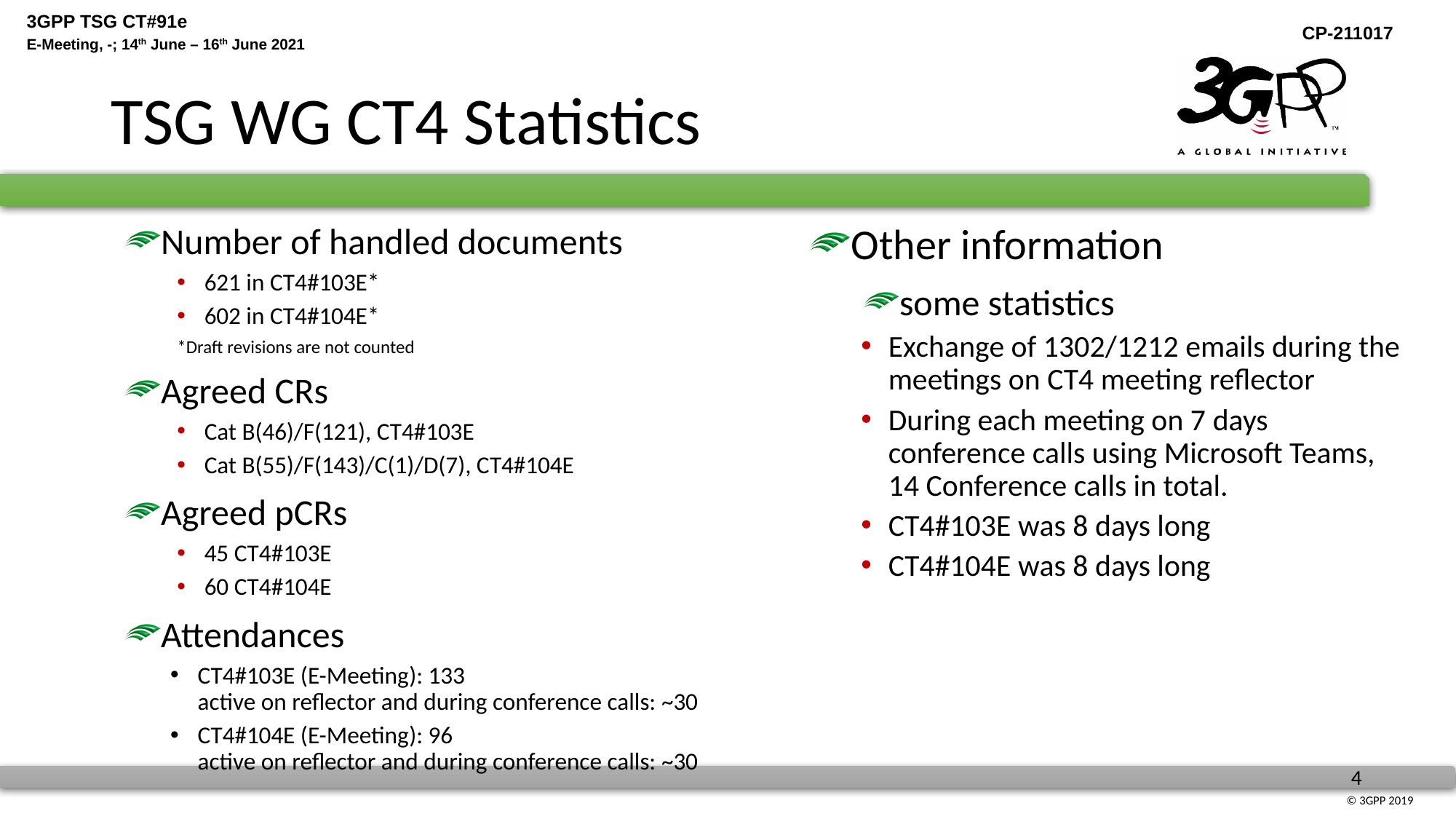

# TSG WG CT4 Statistics
Number of handled documents
621 in CT4#103E*
602 in CT4#104E*
*Draft revisions are not counted
Agreed CRs
Cat B(46)/F(121), CT4#103E
Cat B(55)/F(143)/C(1)/D(7), CT4#104E
Agreed pCRs
45 CT4#103E
60 CT4#104E
Attendances
CT4#103E (E-Meeting): 133
active on reflector and during conference calls: ~30
CT4#104E (E-Meeting): 96
active on reflector and during conference calls: ~30

Other information
some statistics
Exchange of 1302/1212 emails during the meetings on CT4 meeting reflector
During each meeting on 7 days conference calls using Microsoft Teams, 14 Conference calls in total.
CT4#103E was 8 days long
CT4#104E was 8 days long